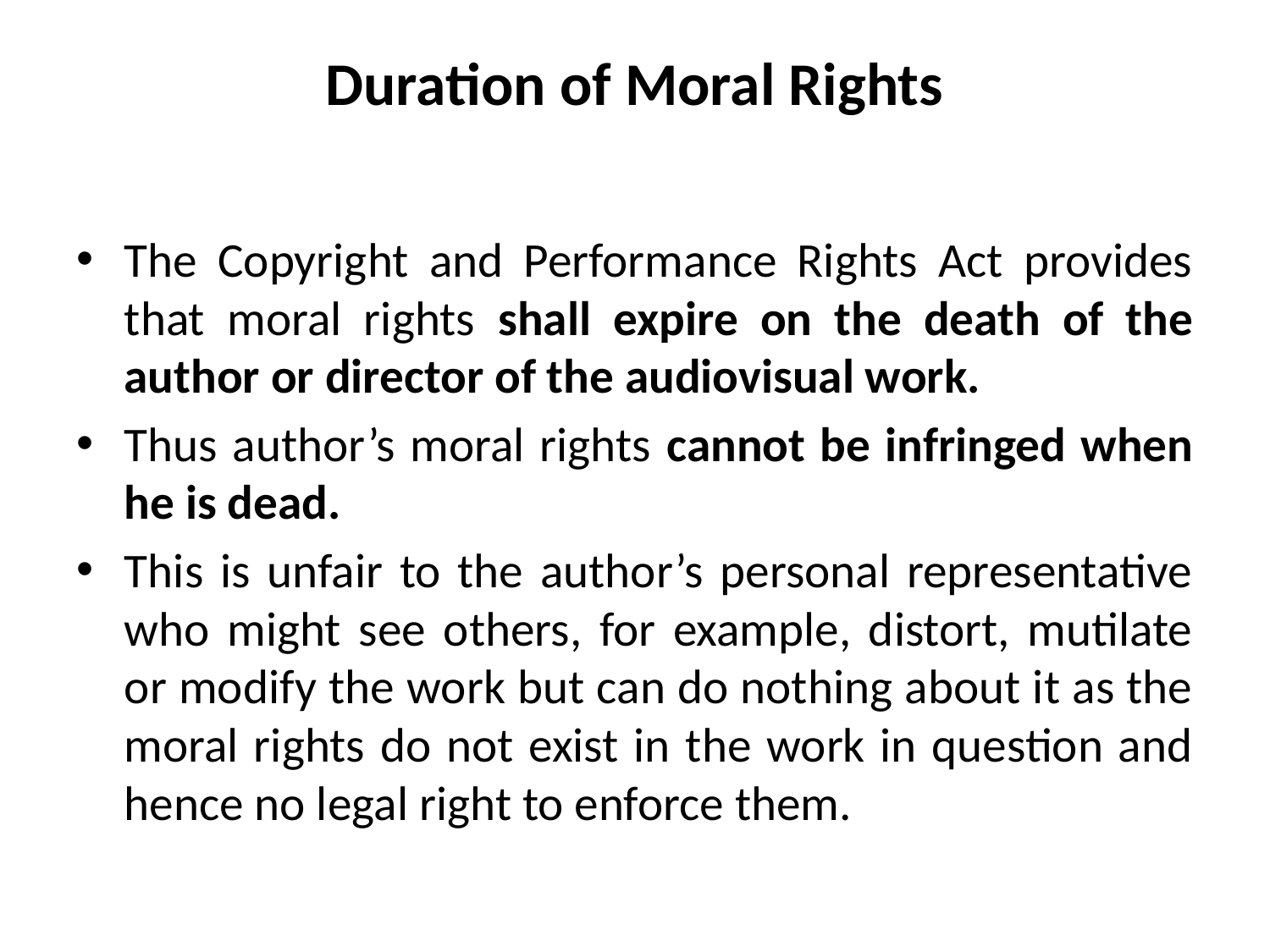

# Duration of Moral Rights
The Copyright and Performance Rights Act provides that moral rights shall expire on the death of the author or director of the audiovisual work.
Thus author’s moral rights cannot be infringed when he is dead.
This is unfair to the author’s personal representative who might see others, for example, distort, mutilate or modify the work but can do nothing about it as the moral rights do not exist in the work in question and hence no legal right to enforce them.